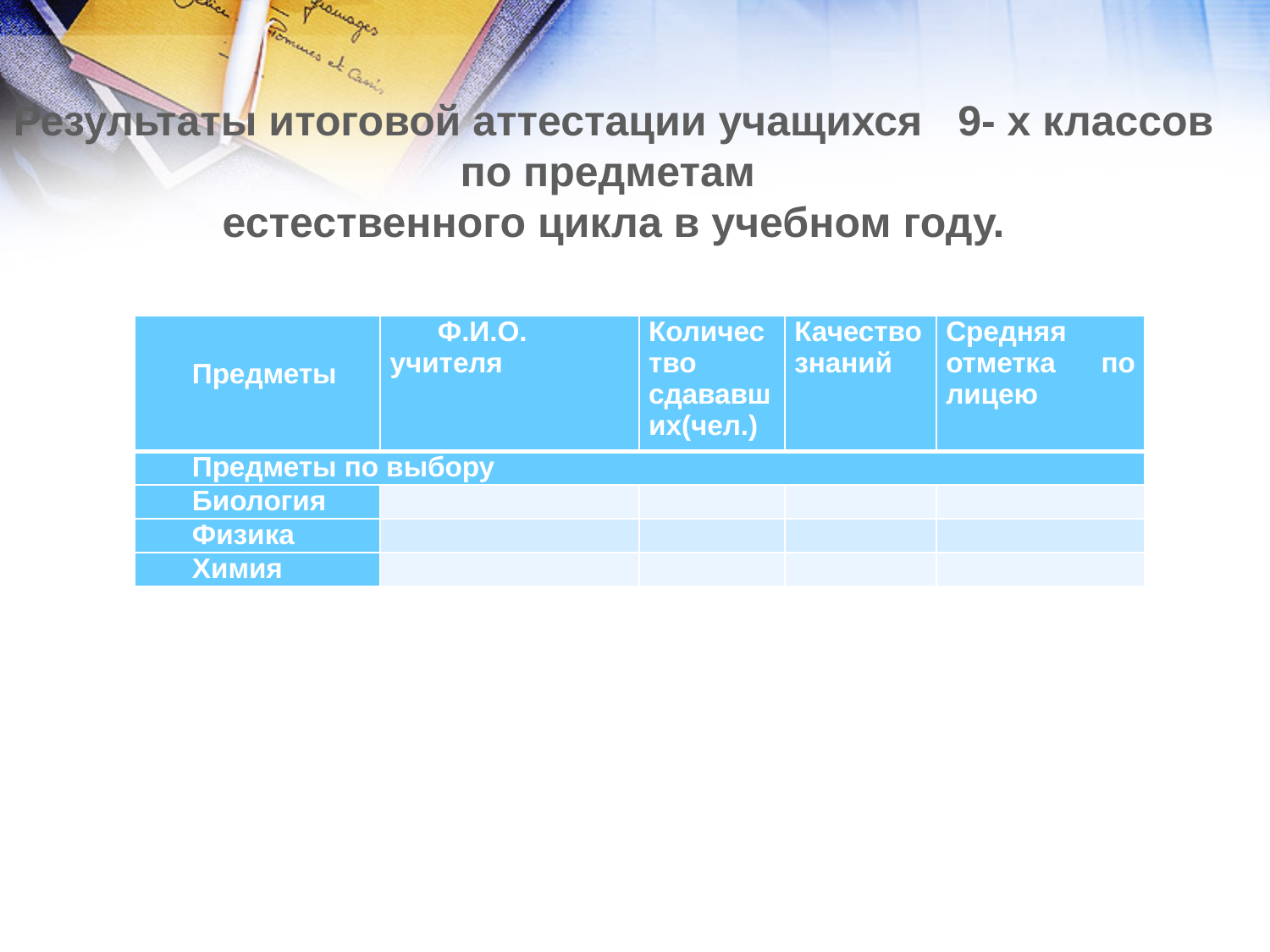

Результаты итоговой аттестации учащихся   9- х классов по предметам
естественного цикла в учебном году.
| Предметы | Ф.И.О. учителя | Количество сдававших(чел.) | Качество знаний | Средняя отметка по лицею |
| --- | --- | --- | --- | --- |
| Предметы по выбору |  |  |  |  |
| Биология |  |  |  |  |
| Физика |  |  |  |  |
| Химия |  |  |  |  |